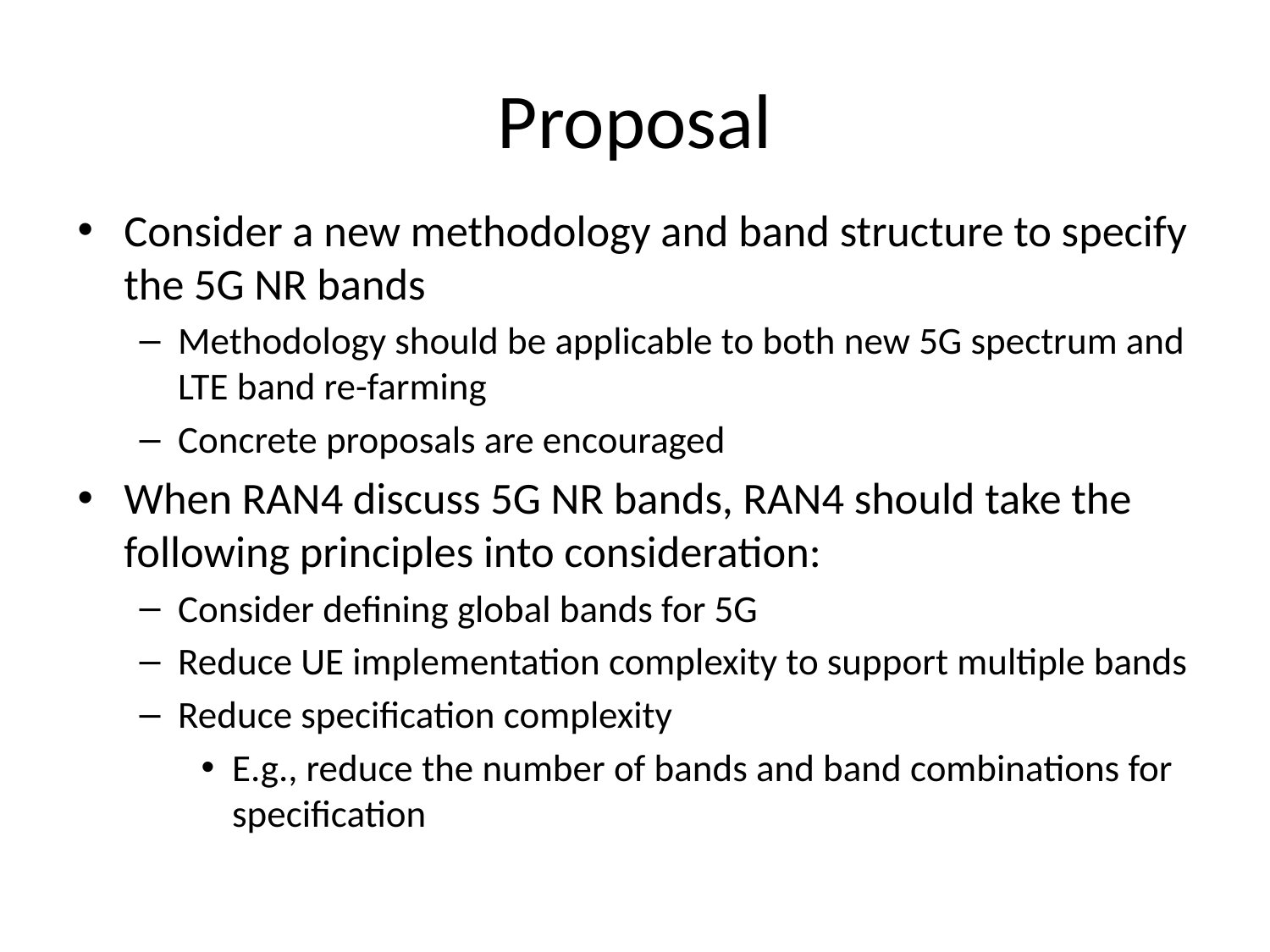

# Proposal
Consider a new methodology and band structure to specify the 5G NR bands
Methodology should be applicable to both new 5G spectrum and LTE band re-farming
Concrete proposals are encouraged
When RAN4 discuss 5G NR bands, RAN4 should take the following principles into consideration:
Consider defining global bands for 5G
Reduce UE implementation complexity to support multiple bands
Reduce specification complexity
E.g., reduce the number of bands and band combinations for specification